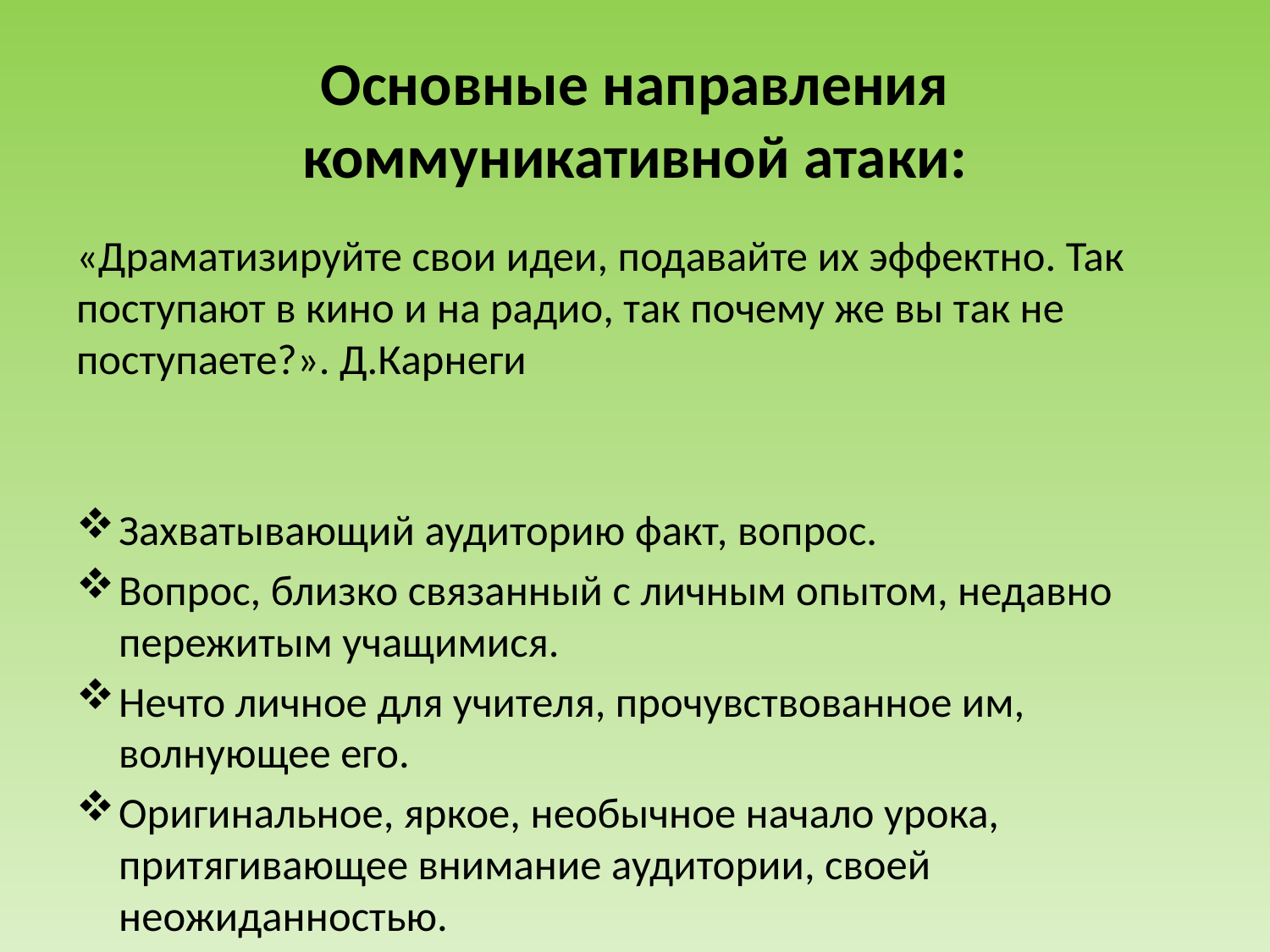

# Основные направления коммуникативной атаки:
«Драматизируйте свои идеи, подавайте их эффектно. Так поступают в кино и на радио, так почему же вы так не поступаете?». Д.Карнеги

Захватывающий аудиторию факт, вопрос.
Вопрос, близко связанный с личным опытом, недавно пережитым учащимися.
Нечто личное для учителя, прочувствованное им, волнующее его.
Оригинальное, яркое, необычное начало урока, притягивающее внимание аудитории, своей неожиданностью.